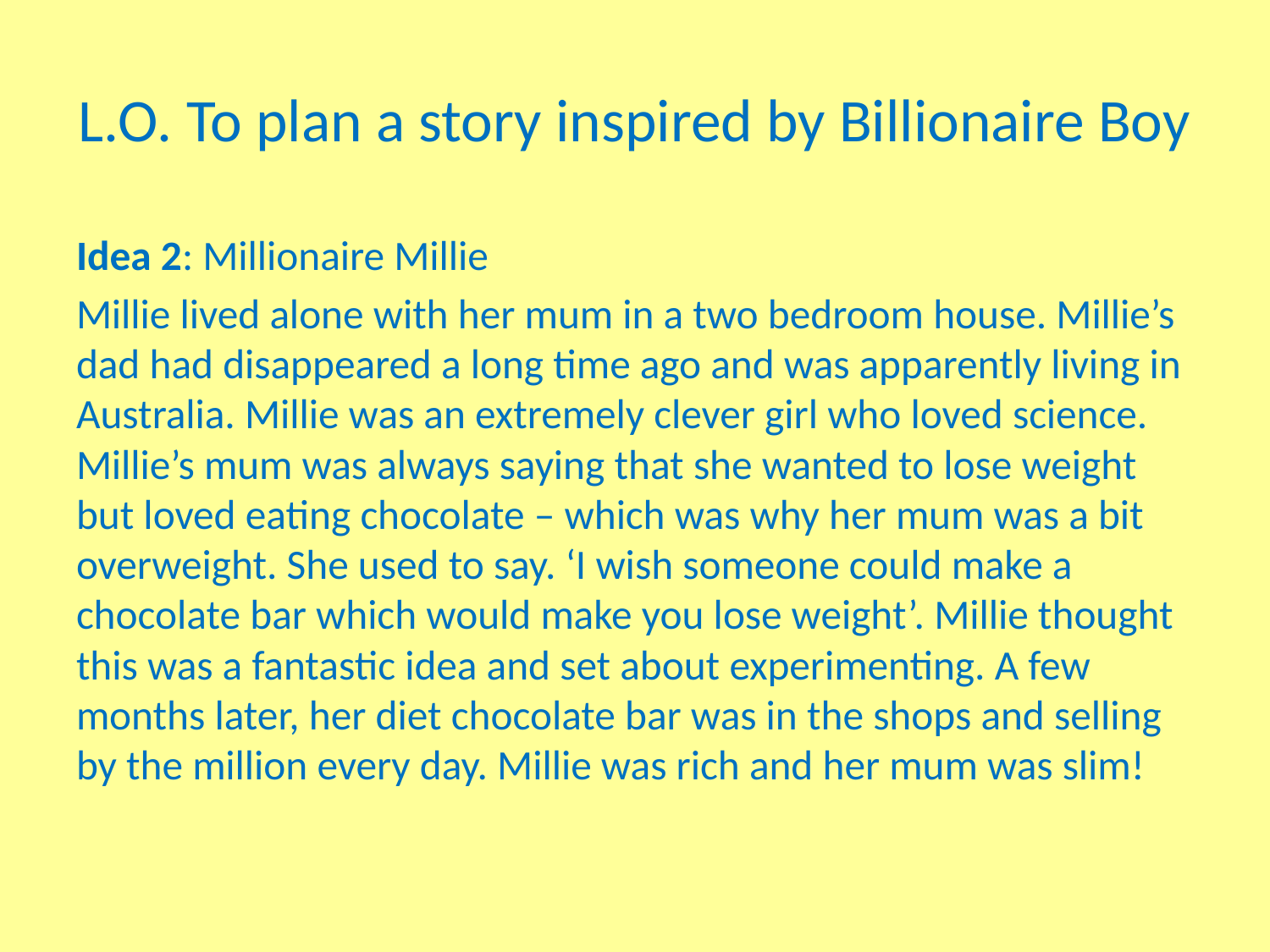

# L.O. To plan a story inspired by Billionaire Boy
Idea 2: Millionaire Millie
Millie lived alone with her mum in a two bedroom house. Millie’s dad had disappeared a long time ago and was apparently living in Australia. Millie was an extremely clever girl who loved science. Millie’s mum was always saying that she wanted to lose weight but loved eating chocolate – which was why her mum was a bit overweight. She used to say. ‘I wish someone could make a chocolate bar which would make you lose weight’. Millie thought this was a fantastic idea and set about experimenting. A few months later, her diet chocolate bar was in the shops and selling by the million every day. Millie was rich and her mum was slim!